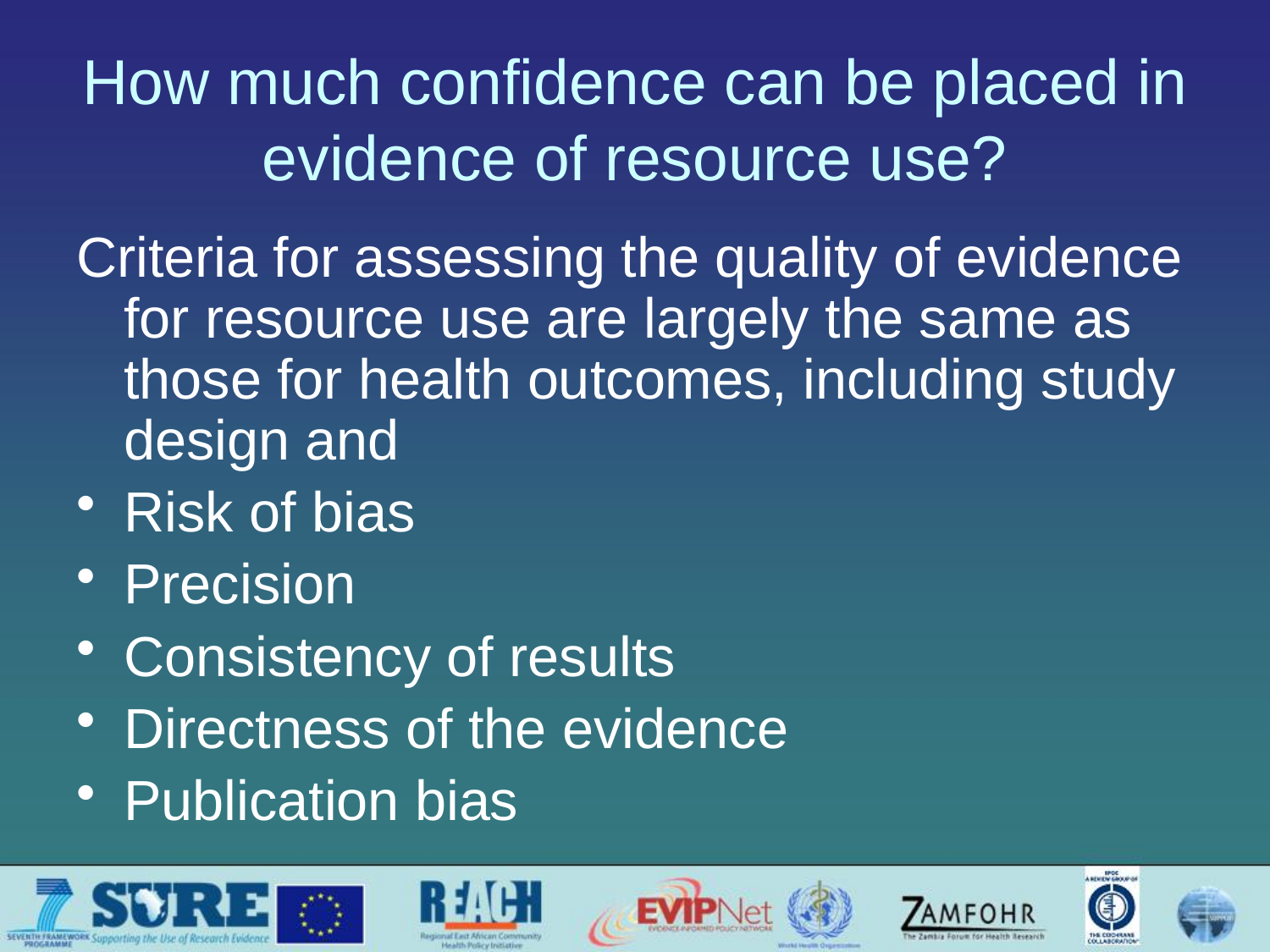

# How much confidence can be placed in evidence of resource use?
Criteria for assessing the quality of evidence for resource use are largely the same as those for health outcomes, including study design and
Risk of bias
Precision
Consistency of results
Directness of the evidence
Publication bias